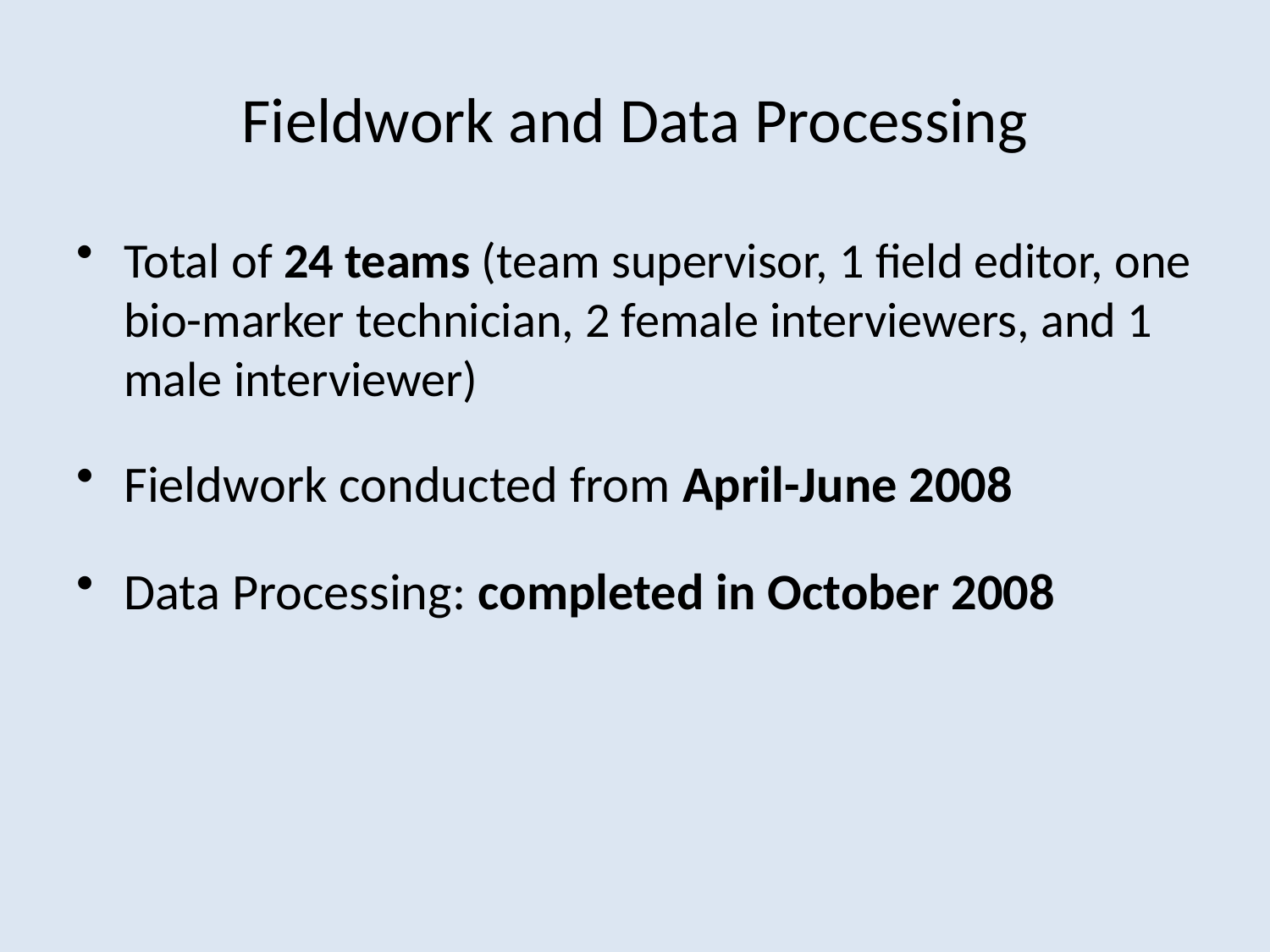

# Fieldwork and Data Processing
Total of 24 teams (team supervisor, 1 field editor, one bio-marker technician, 2 female interviewers, and 1 male interviewer)
Fieldwork conducted from April-June 2008
Data Processing: completed in October 2008